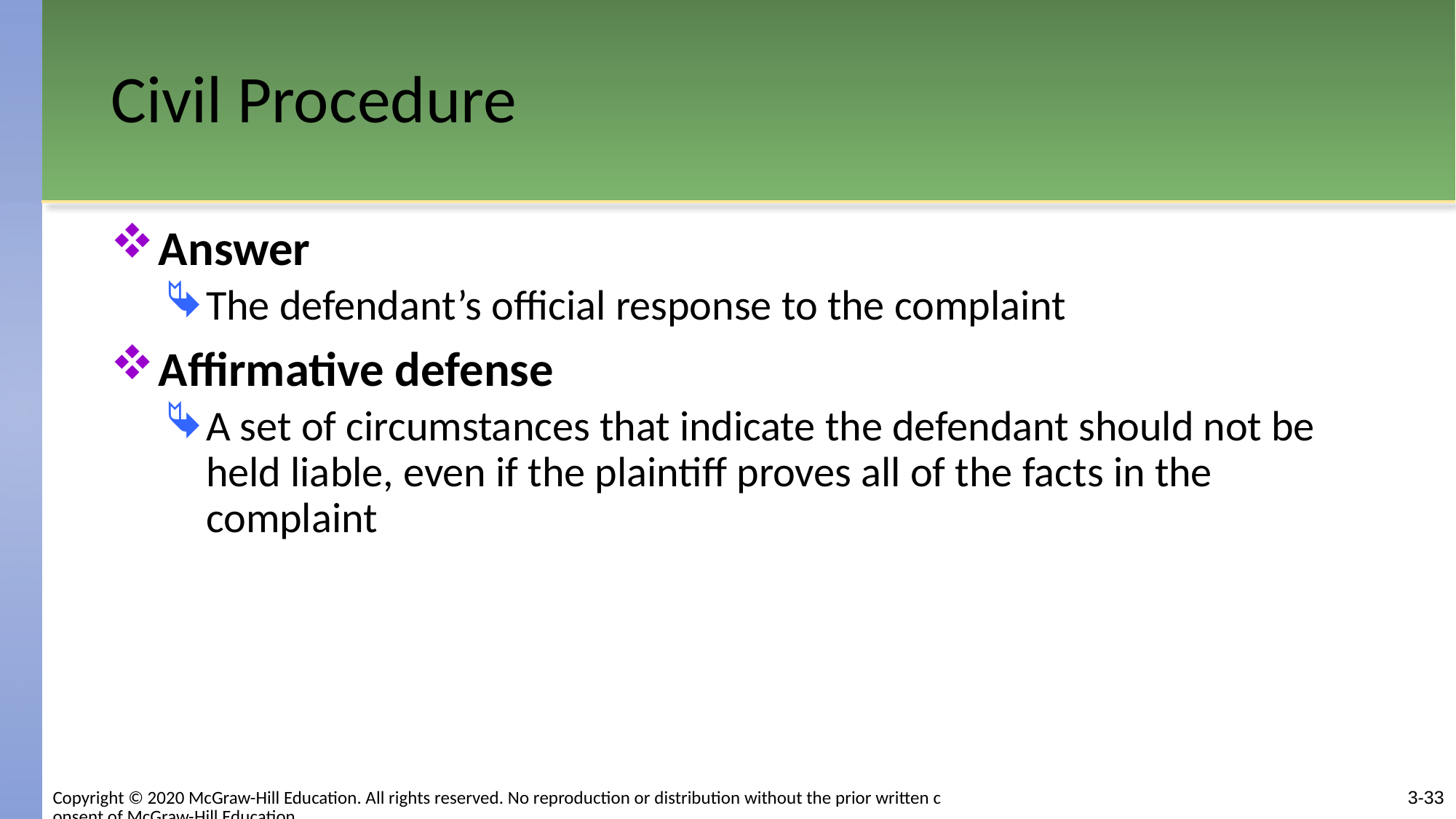

# Civil Procedure
Answer
The defendant’s official response to the complaint
Affirmative defense
A set of circumstances that indicate the defendant should not be held liable, even if the plaintiff proves all of the facts in the complaint

3-33
Copyright © 2020 McGraw-Hill Education. All rights reserved. No reproduction or distribution without the prior written consent of McGraw-Hill Education.